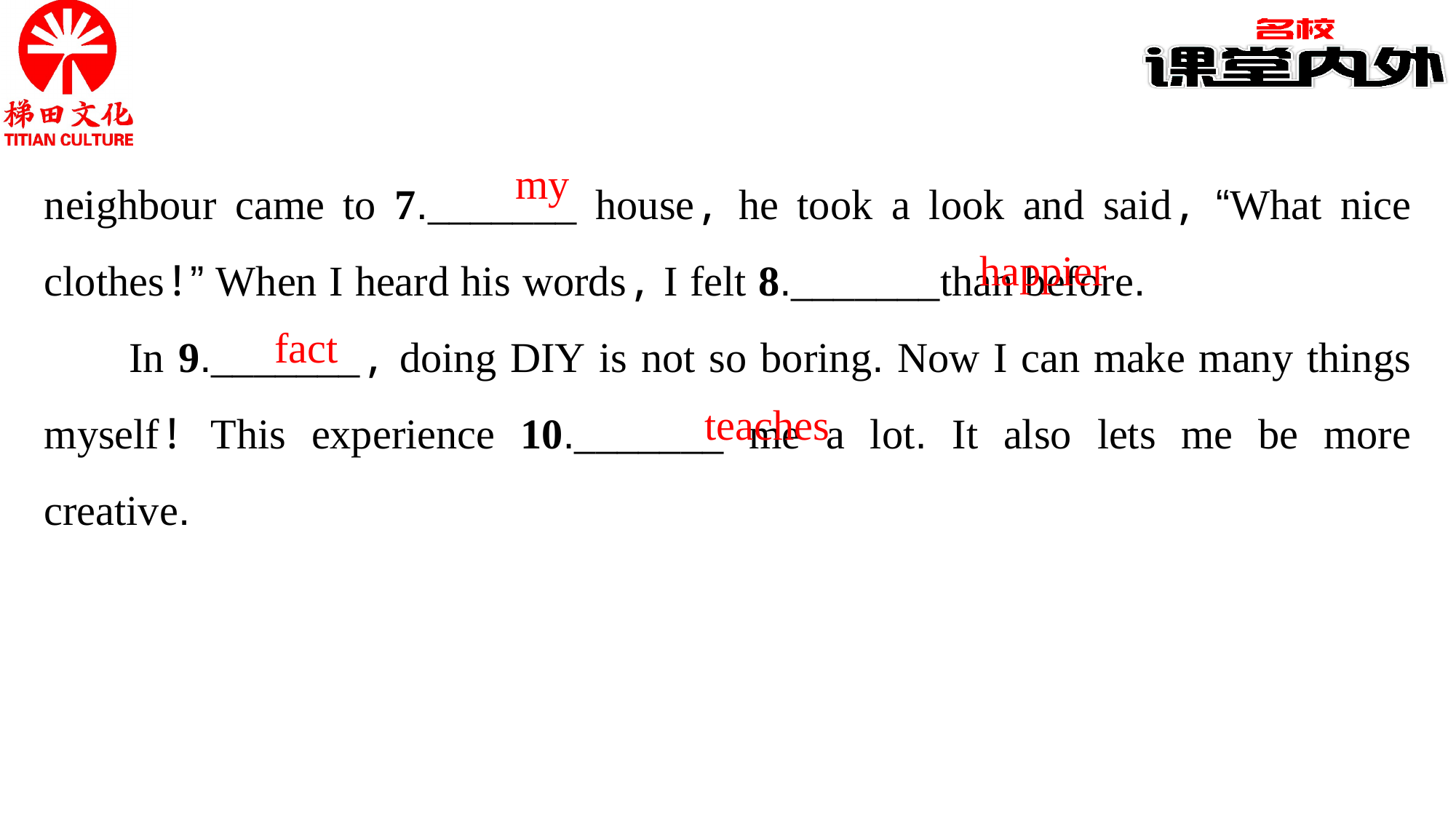

neighbour came to 7._______ house, he took a look and said, “What nice clothes!” When I heard his words, I felt 8._______than before.
In 9._______, doing DIY is not so boring. Now I can make many things myself! This experience 10._______ me a lot. It also lets me be more creative.
my
happier
fact
teaches